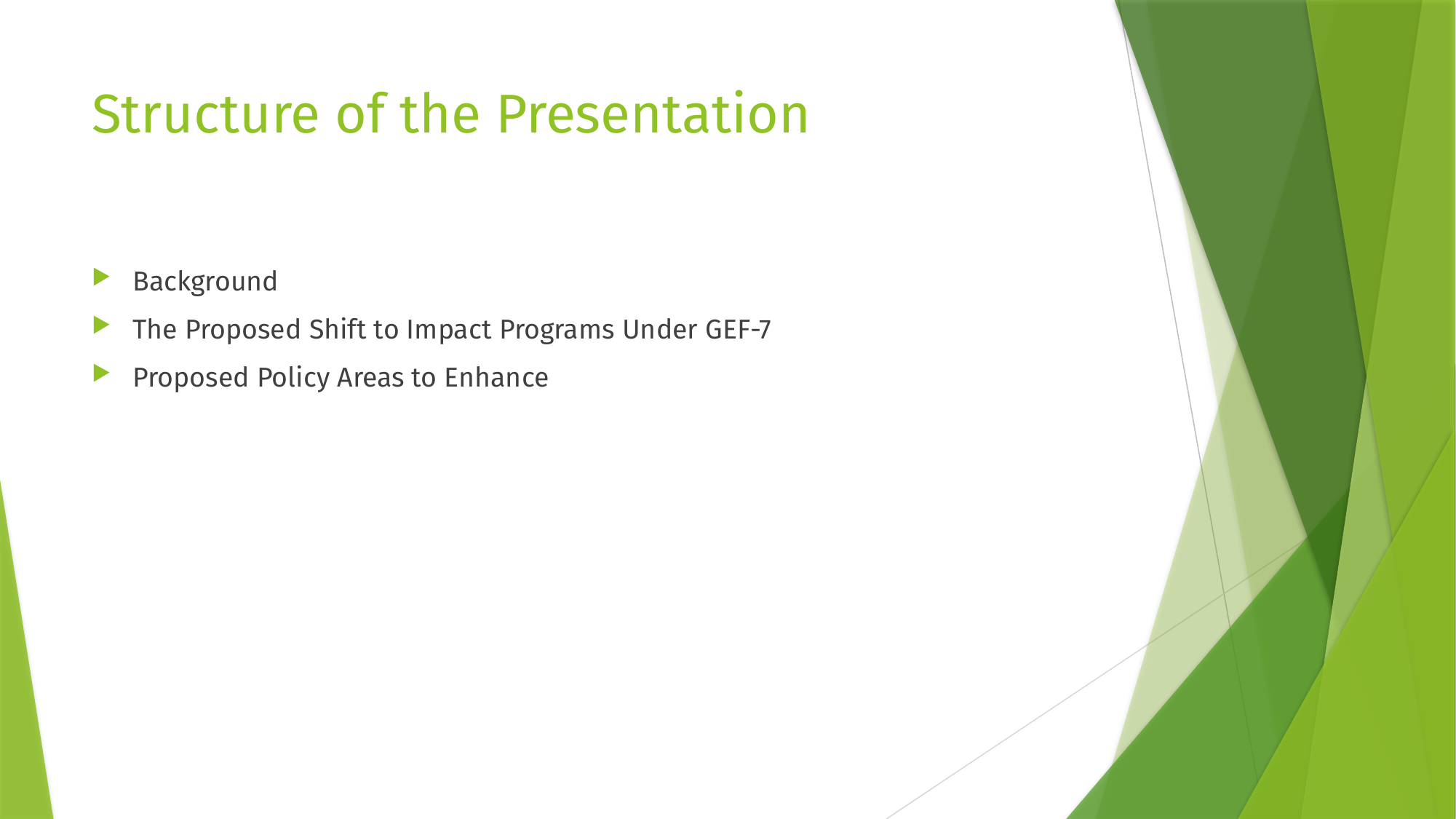

# Structure of the Presentation
Background
The Proposed Shift to Impact Programs Under GEF-7
Proposed Policy Areas to Enhance